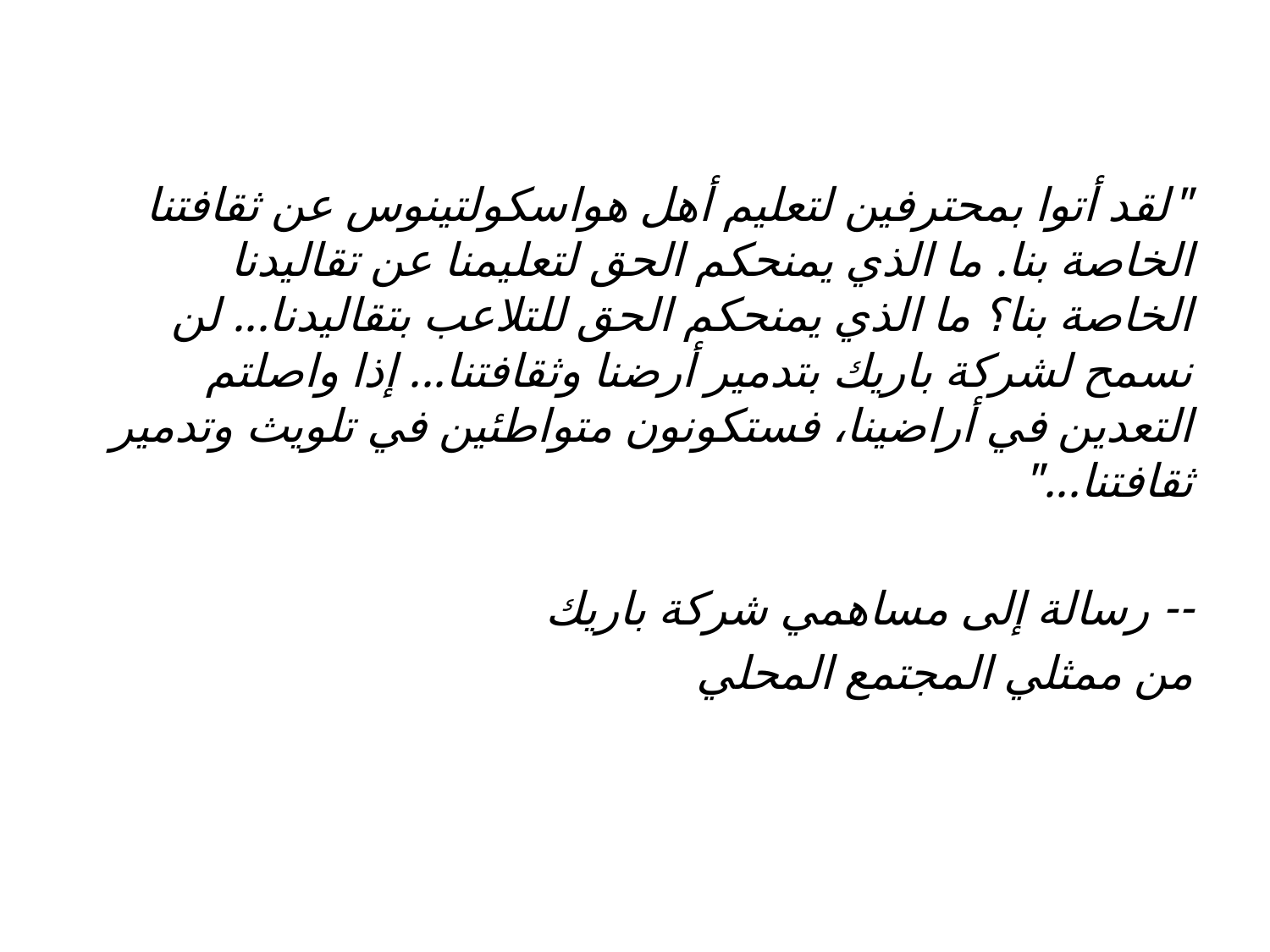

"لقد أتوا بمحترفين لتعليم أهل هواسكولتينوس عن ثقافتنا الخاصة بنا. ما الذي يمنحكم الحق لتعليمنا عن تقاليدنا الخاصة بنا؟ ما الذي يمنحكم الحق للتلاعب بتقاليدنا... لن نسمح لشركة باريك بتدمير أرضنا وثقافتنا... إذا واصلتم التعدين في أراضينا، فستكونون متواطئين في تلويث وتدمير ثقافتنا..."

-- رسالة إلى مساهمي شركة باريك
من ممثلي المجتمع المحلي